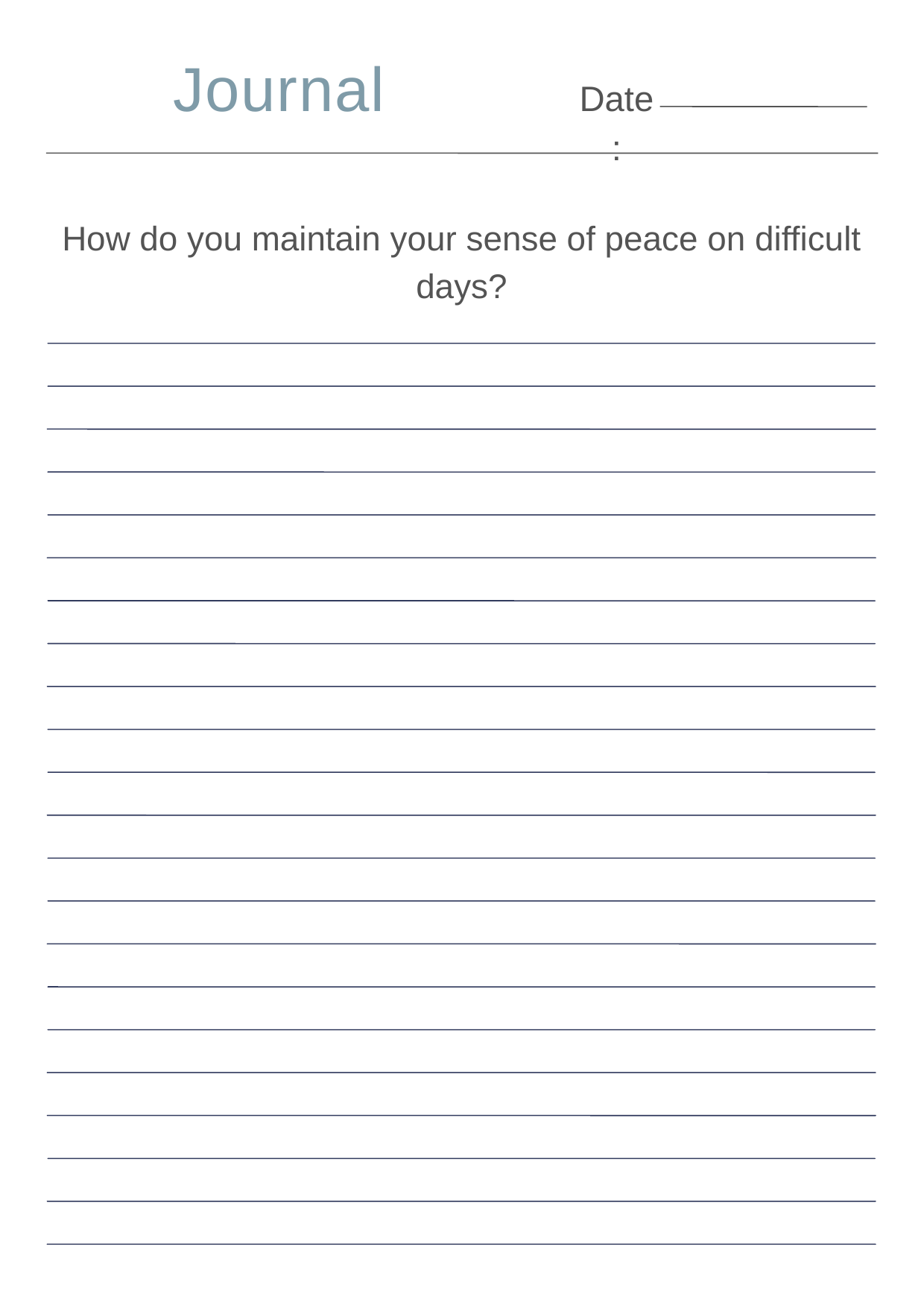

Journal
Date:

How do you maintain your sense of peace on difficult days?